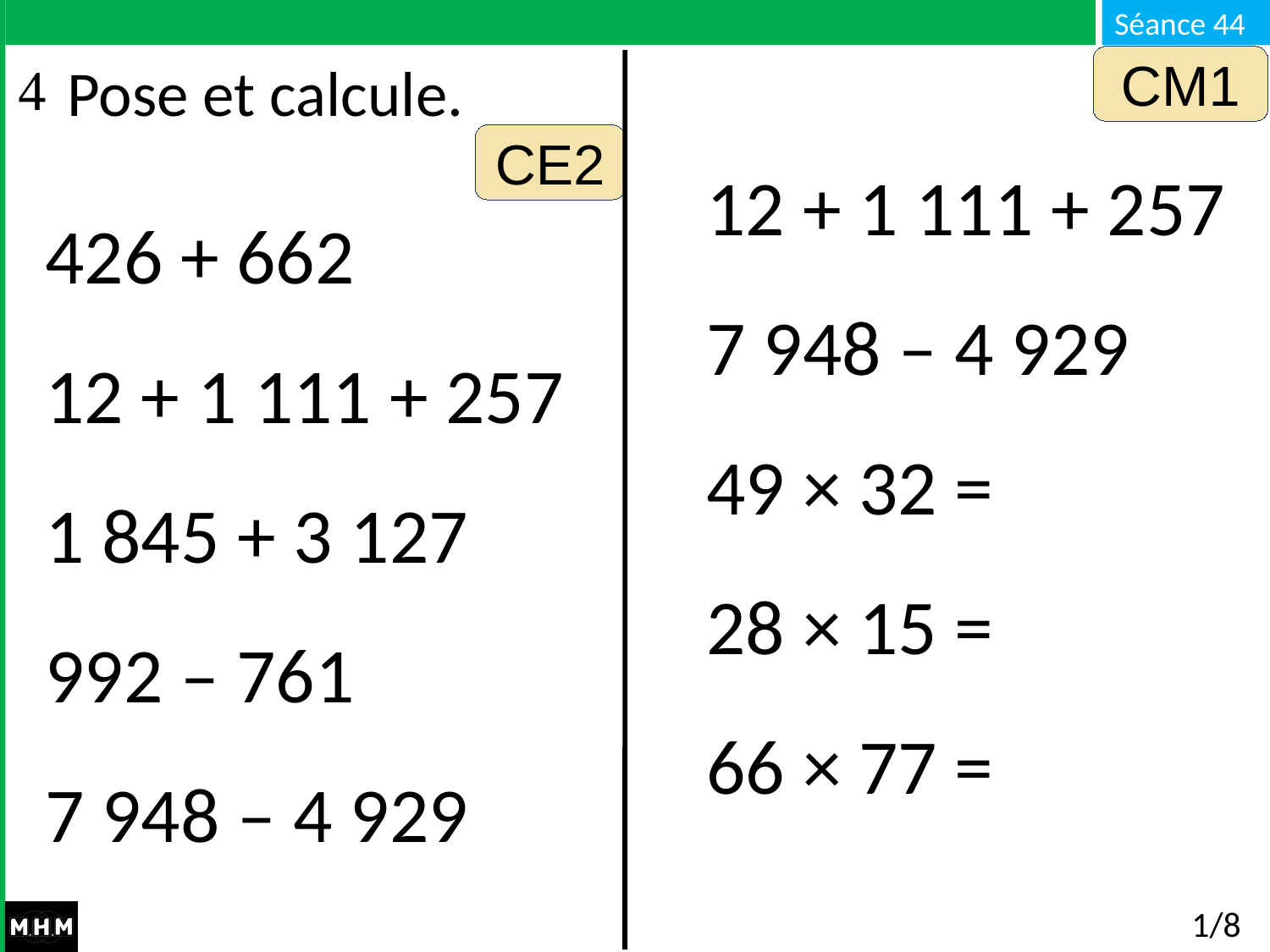

CM1
# Pose et calcule.

12 + 1 111 + 257
7 948 – 4 929
49 × 32 =
28 × 15 =
66 × 77 =
CE2
426 + 662
12 + 1 111 + 257
1 845 + 3 127
992 – 761
7 948 – 4 929
1/8